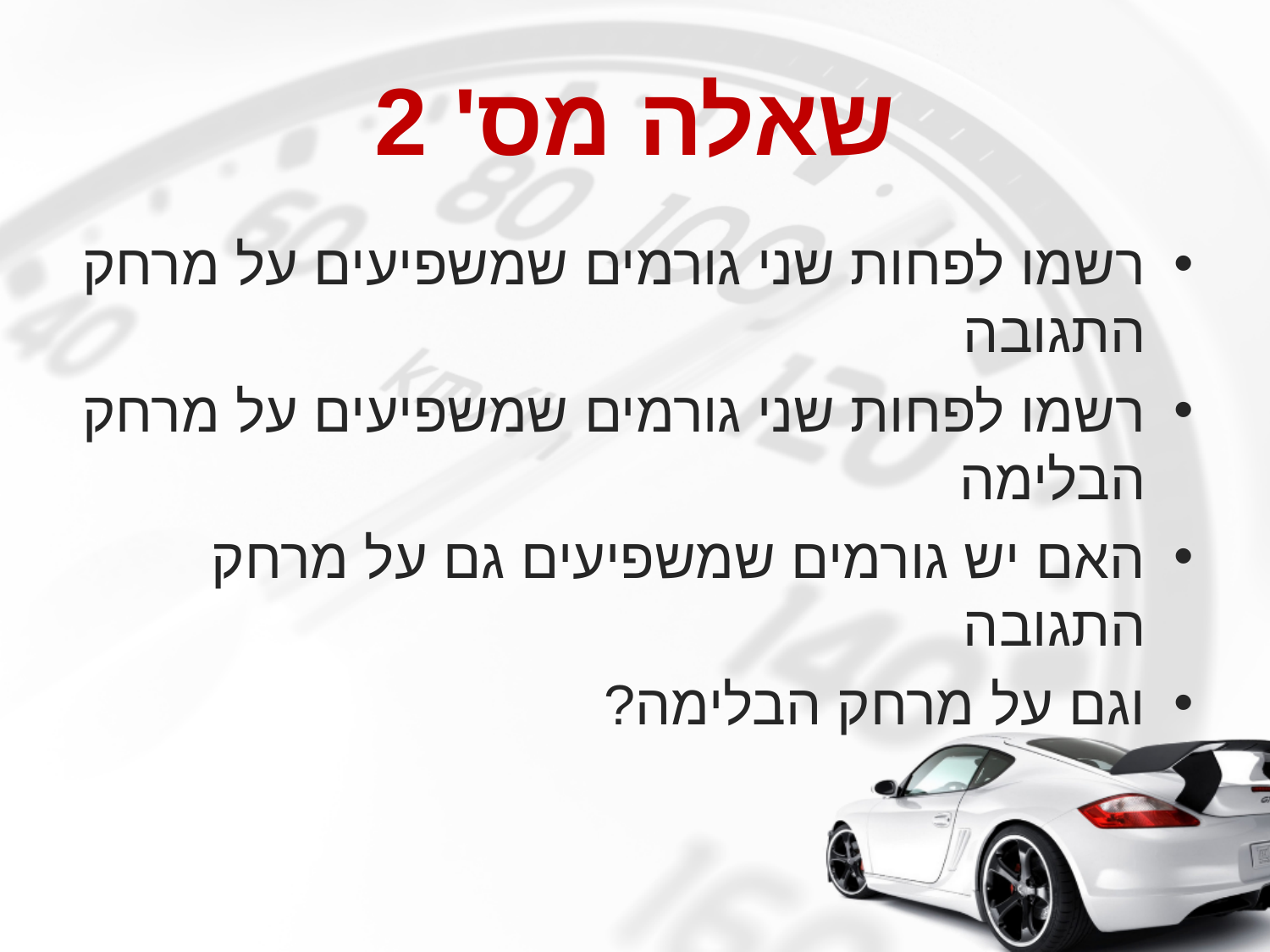

# שאלה מס' 2
רשמו לפחות שני גורמים שמשפיעים על מרחק התגובה
רשמו לפחות שני גורמים שמשפיעים על מרחק הבלימה
האם יש גורמים שמשפיעים גם על מרחק התגובה
וגם על מרחק הבלימה?